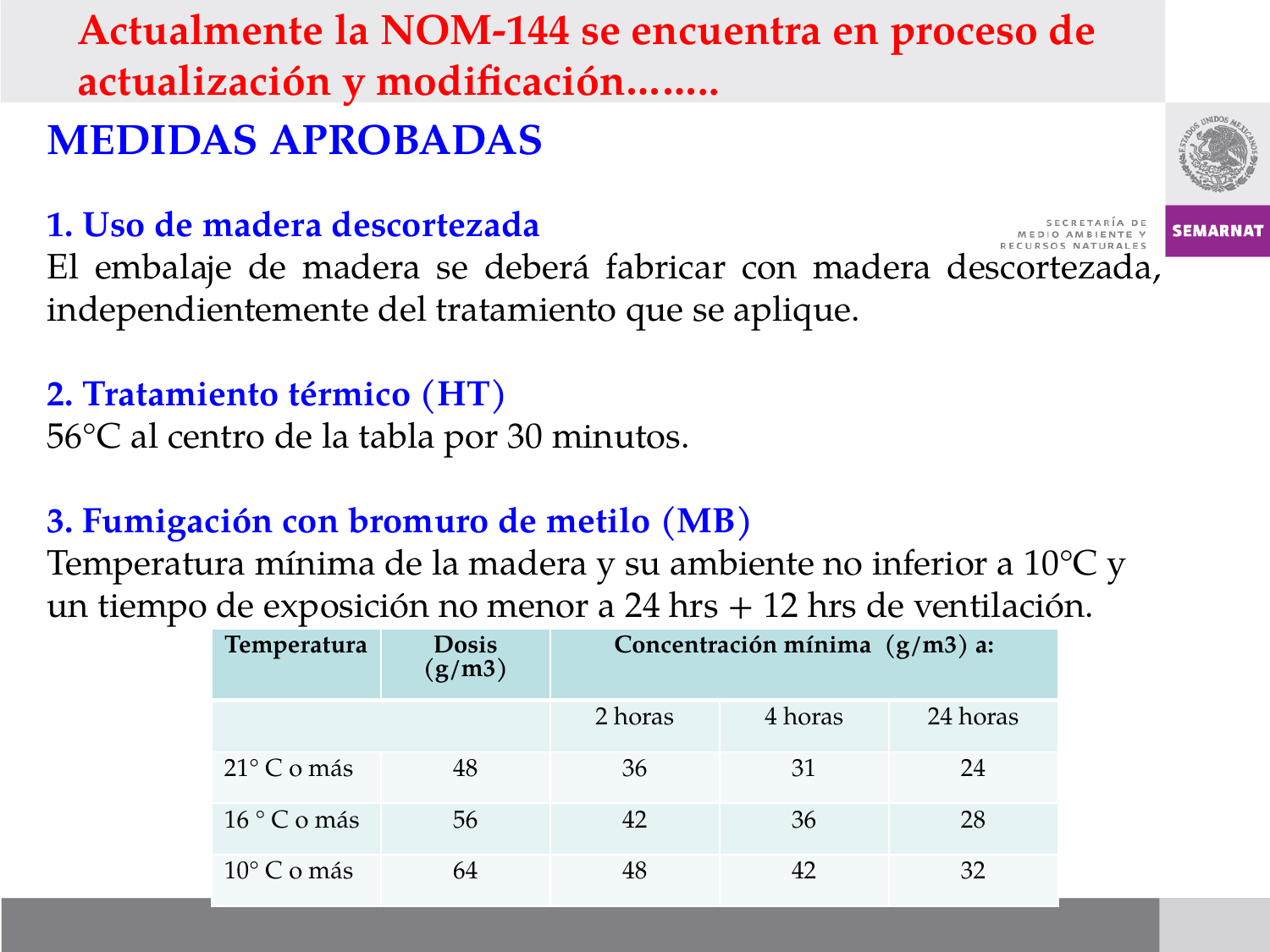

Actualmente la NOM-144 se encuentra en proceso de actualización y modificación……..
MEDIDAS APROBADAS

1. Uso de madera descortezada
El embalaje de madera se deberá fabricar con madera descortezada, independientemente del tratamiento que se aplique.

2. Tratamiento térmico (HT)
56°C al centro de la tabla por 30 minutos.

3. Fumigación con bromuro de metilo (MB)
Temperatura mínima de la madera y su ambiente no inferior a 10°C y un tiempo de exposición no menor a 24 hrs + 12 hrs de ventilación.
| Temperatura | Dosis (g/m3) | Concentración mínima (g/m3) a: |  |  |
| --- | --- | --- | --- | --- |
|  |  | 2 horas | 4 horas | 24 horas |
| 21° C o más | 48 | 36 | 31 | 24 |
| 16 ° C o más | 56 | 42 | 36 | 28 |
| 10° C o más | 64 | 48 | 42 | 32 |